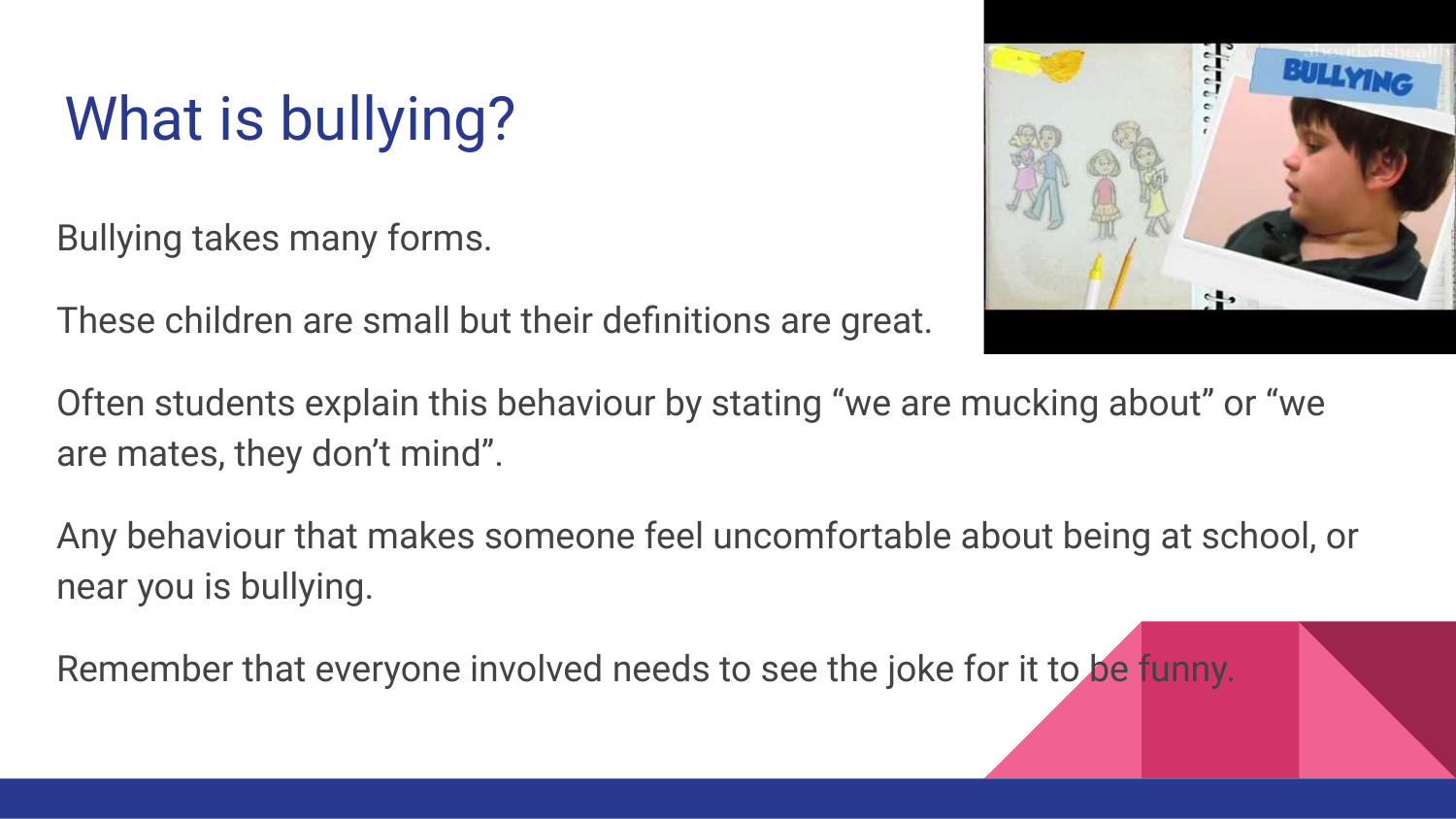

# What is bullying?
Bullying takes many forms.
These children are small but their definitions are great.
Often students explain this behaviour by stating “we are mucking about” or “we are mates, they don’t mind”.
Any behaviour that makes someone feel uncomfortable about being at school, or near you is bullying.
Remember that everyone involved needs to see the joke for it to be funny.